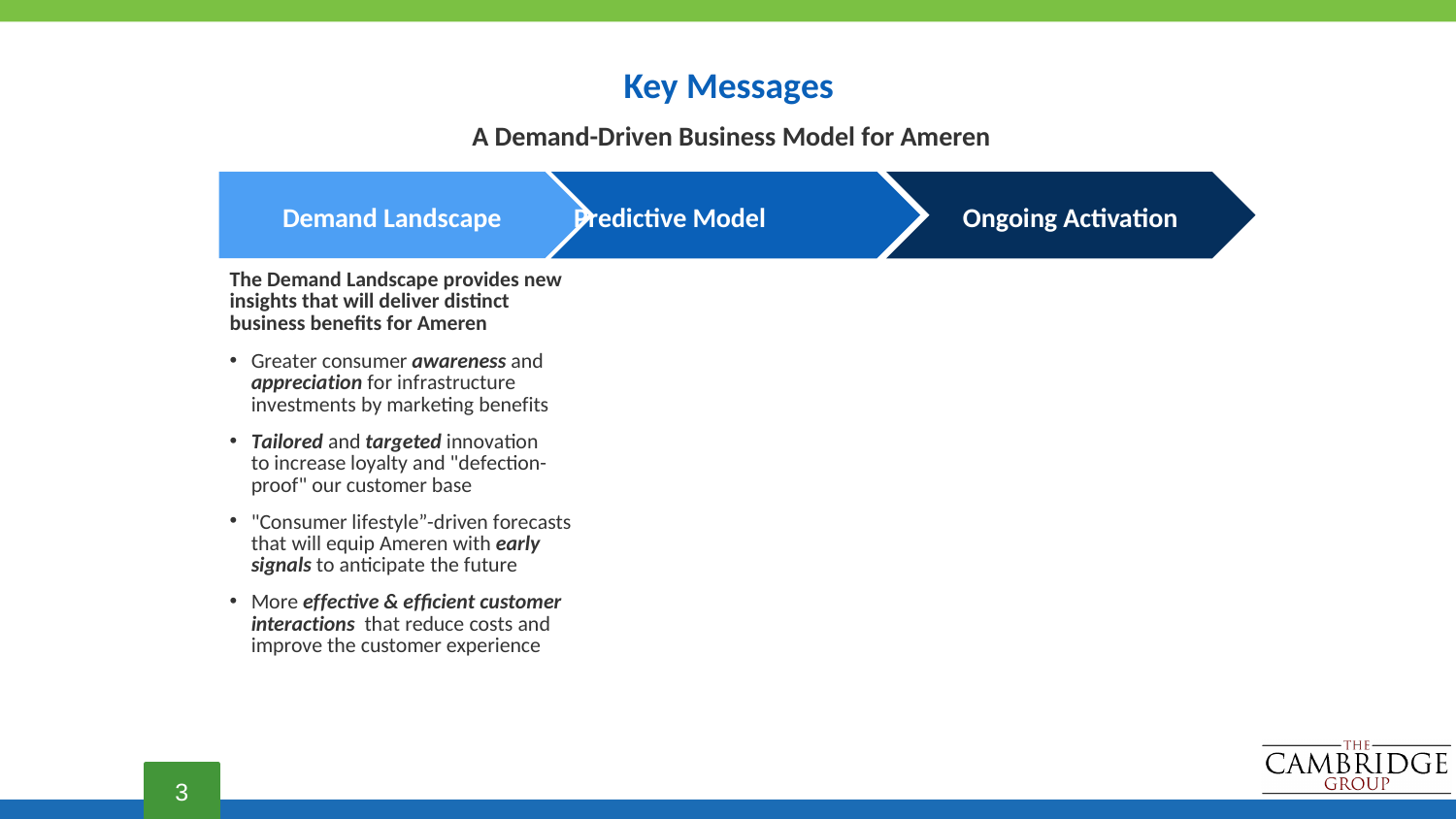

# Key Messages
A Demand-Driven Business Model for Ameren

Demand Landscape	Predictive Model

The Demand Landscape provides new insights that will deliver distinct business benefits for Ameren
Ongoing Activation
Greater consumer awareness and appreciation for infrastructure investments by marketing benefits
Tailored and targeted innovation to increase loyalty and "defection- proof" our customer base
"Consumer lifestyle”-driven forecasts that will equip Ameren with early signals to anticipate the future
More effective & efficient customer interactions  that reduce costs and improve the customer experience
3